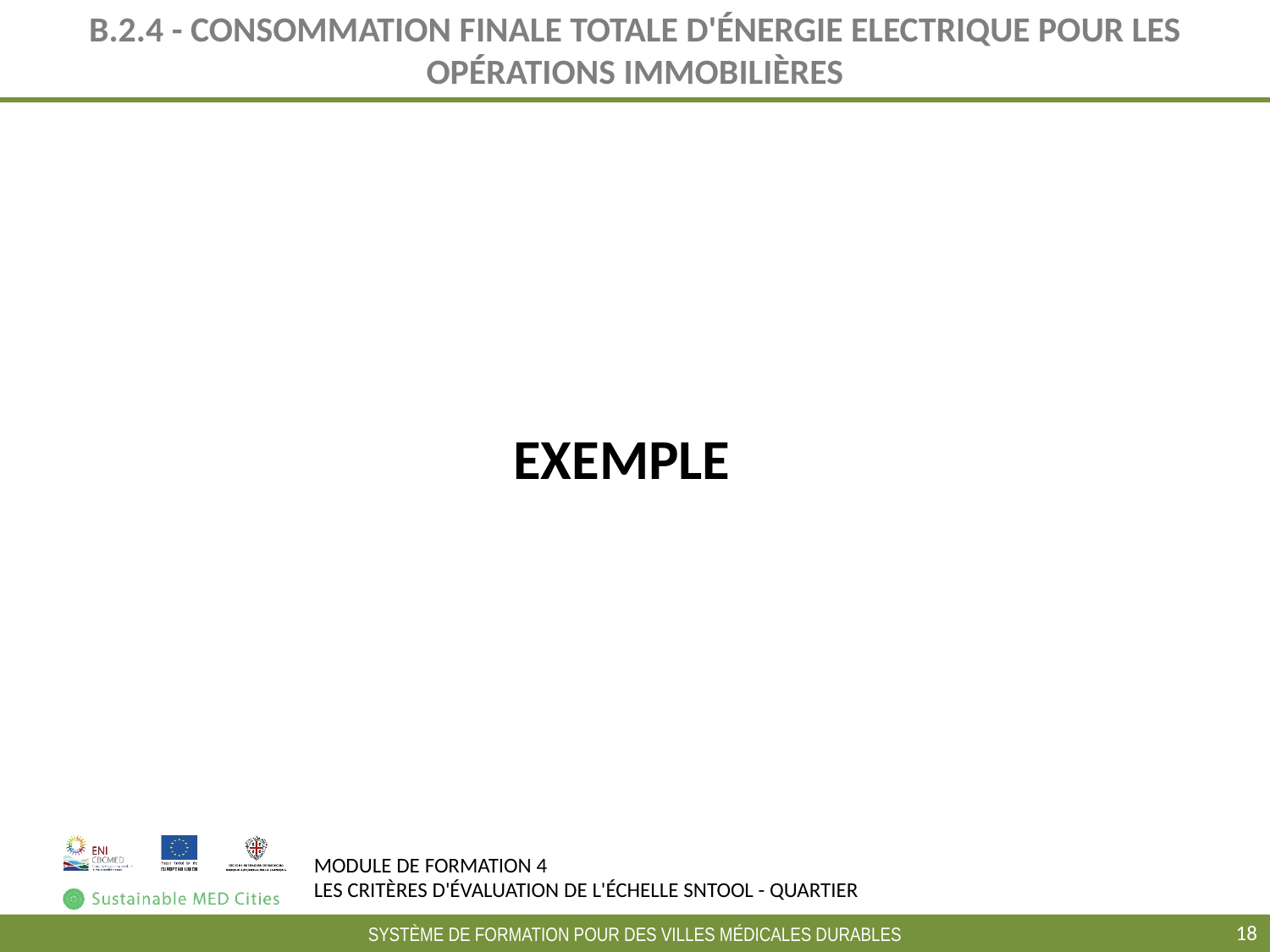

# B.2.4 - CONSOMMATION FINALE TOTALE D'ÉNERGIE ELECTRIQUE POUR LES OPÉRATIONS IMMOBILIÈRES

EXEMPLE
18